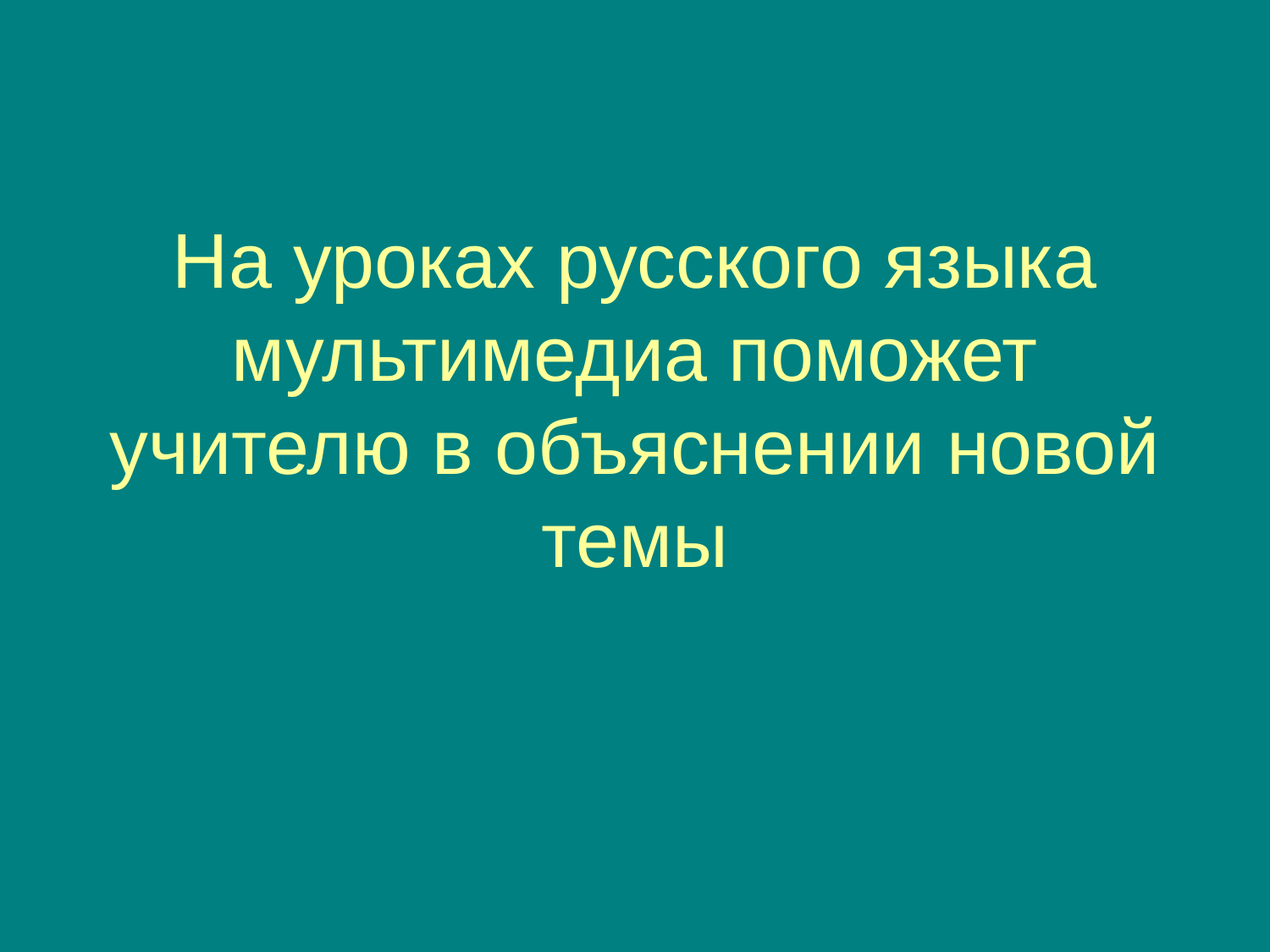

# На уроках русского языка мультимедиа поможет учителю в объяснении новой темы